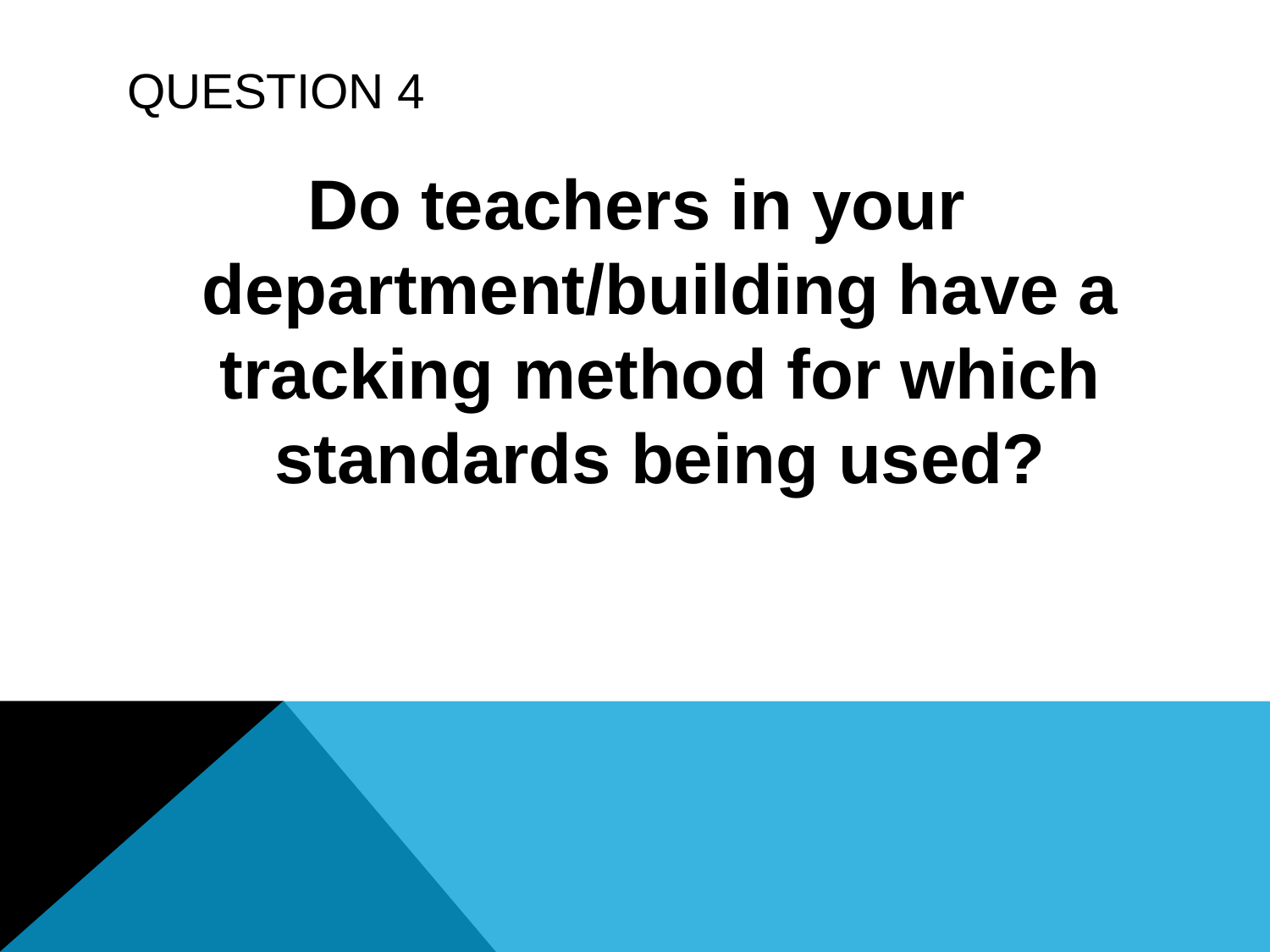

# Question 4
Do teachers in your department/building have a tracking method for which standards being used?